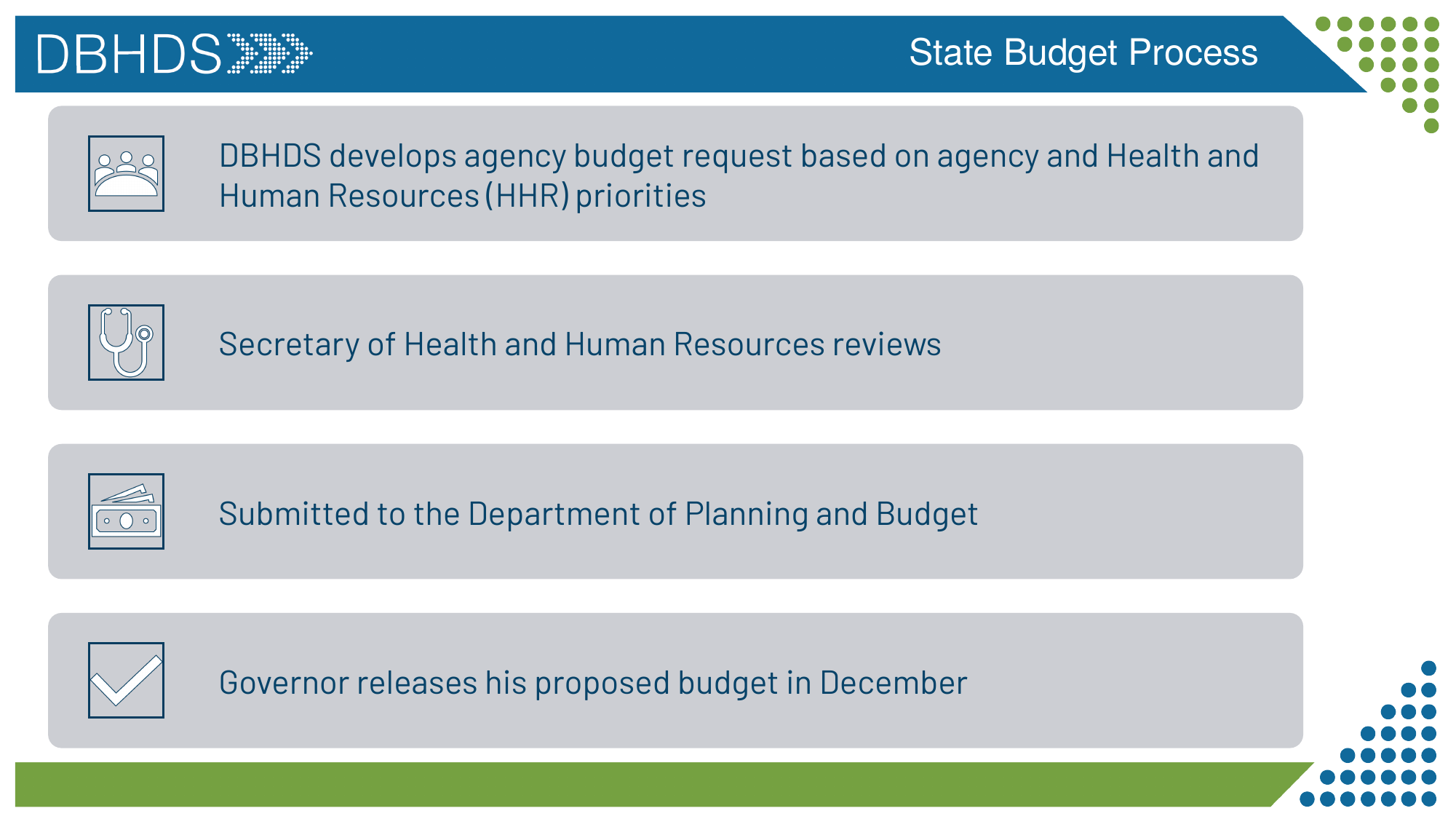

# State Budget Process
DBHDS develops agency budget request based on agency and Health and Human Resources (HHR) priorities
Secretary of Health and Human Resources reviews
Submitted to the Department of Planning and Budget
Governor releases his proposed budget in December